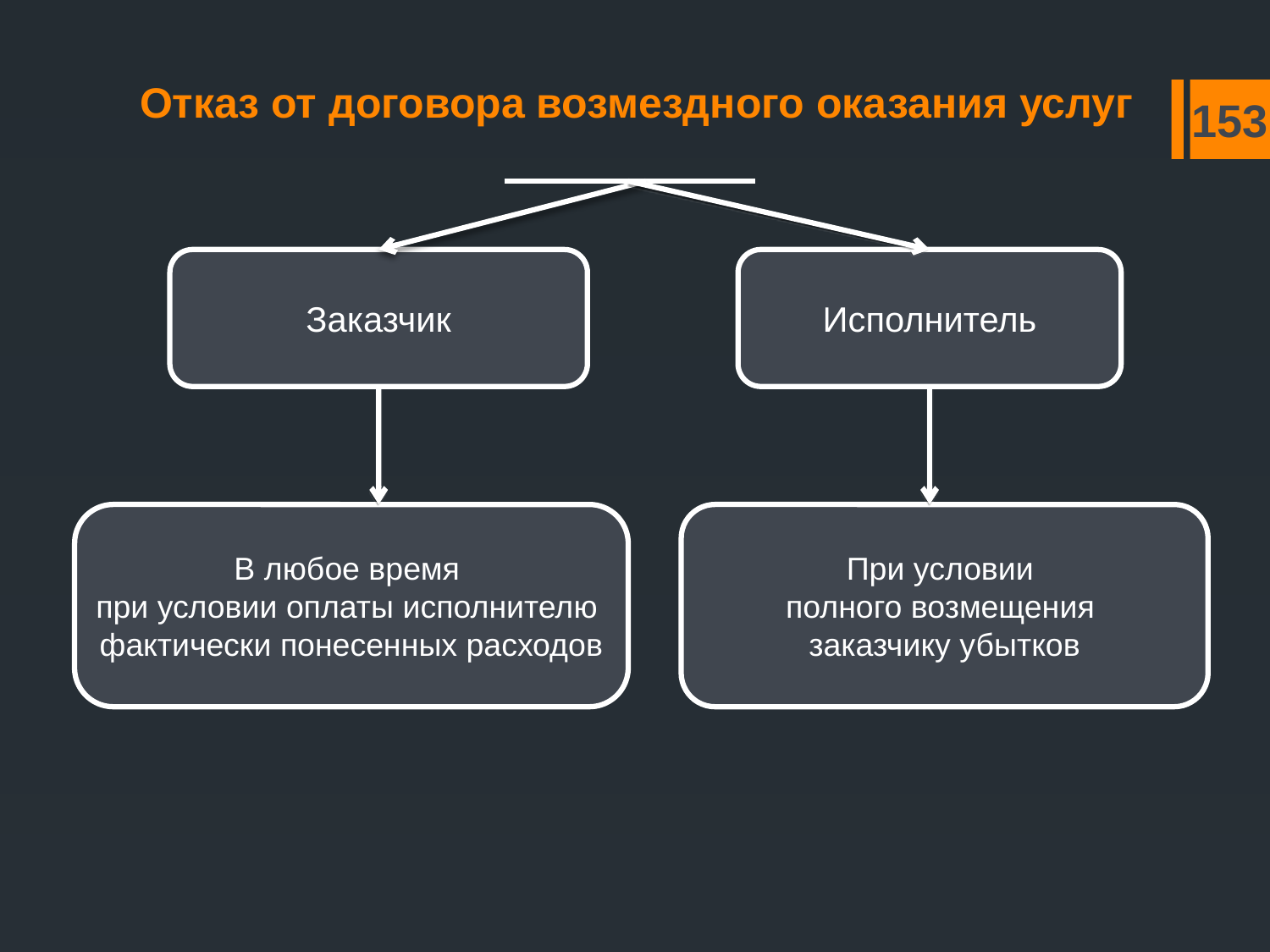

Отказ от договора возмездного оказания услуг
153
Заказчик
Исполнитель
В любое время
при условии оплаты исполнителю
фактически понесенных расходов
При условии
полного возмещения
заказчику убытков